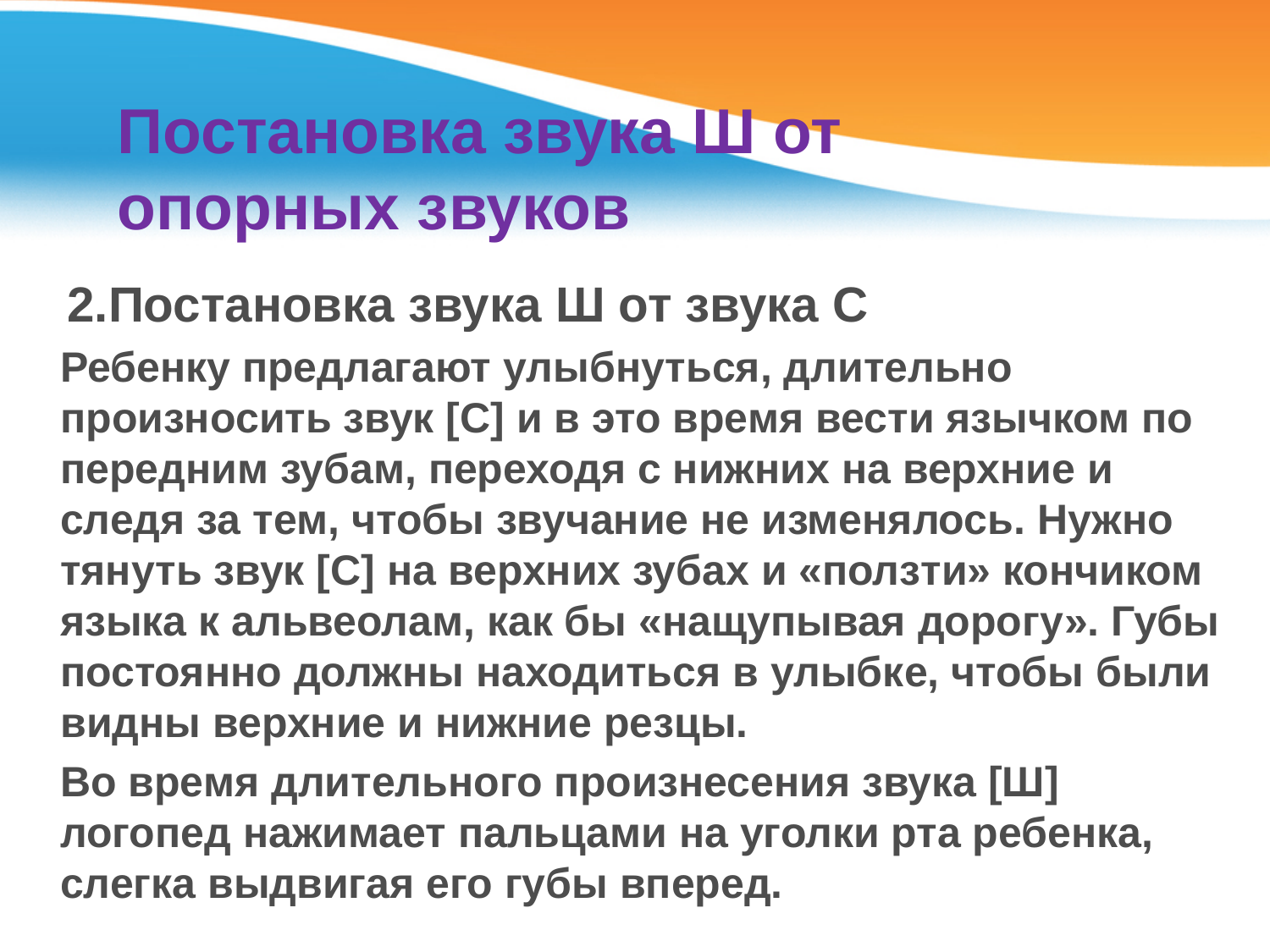

# Постановка звука Ш от опорных звуков
	 2.Постановка звука Ш от звука С
	Ребенку предлагают улыбнуться, длительно произносить звук [С] и в это время вести язычком по передним зубам, переходя с нижних на верхние и следя за тем, чтобы звучание не изменялось. Нужно тянуть звук [С] на верхних зубах и «ползти» кончиком языка к альвеолам, как бы «нащупывая дорогу». Губы постоянно должны находиться в улыбке, чтобы были видны верхние и нижние резцы.
	Во время длительного произнесения звука [Ш] логопед нажимает пальцами на уголки рта ребенка, слегка выдвигая его губы вперед.